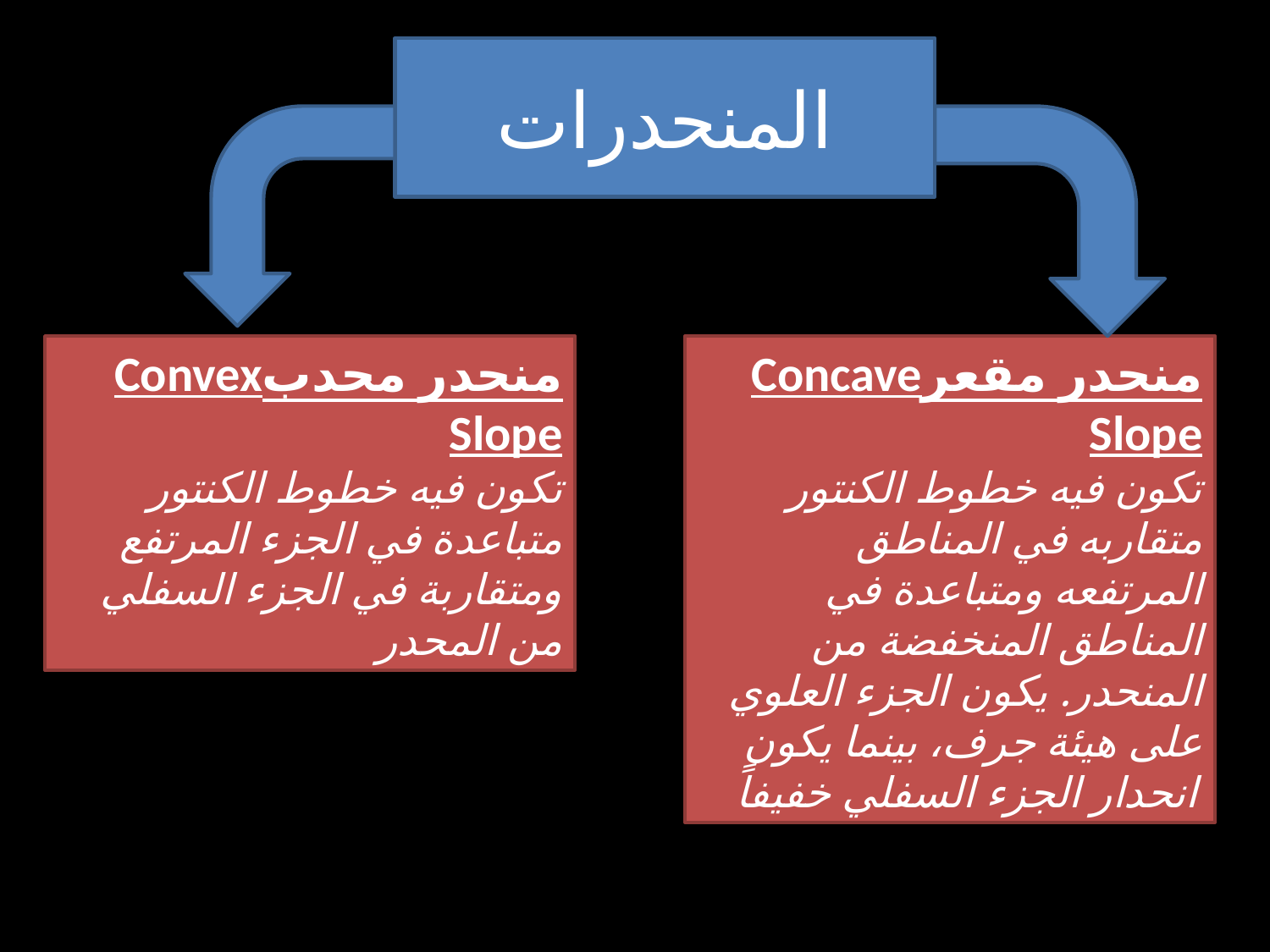

# المنحدرات

منحدر محدبConvex Slope
تكون فيه خطوط الكنتور متباعدة في الجزء المرتفع ومتقاربة في الجزء السفلي من المحدر
منحدر مقعرConcave Slope
تكون فيه خطوط الكنتور متقاربه في المناطق المرتفعه ومتباعدة في المناطق المنخفضة من المنحدر. يكون الجزء العلوي على هيئة جرف، بينما يكون انحدار الجزء السفلي خفيفاً